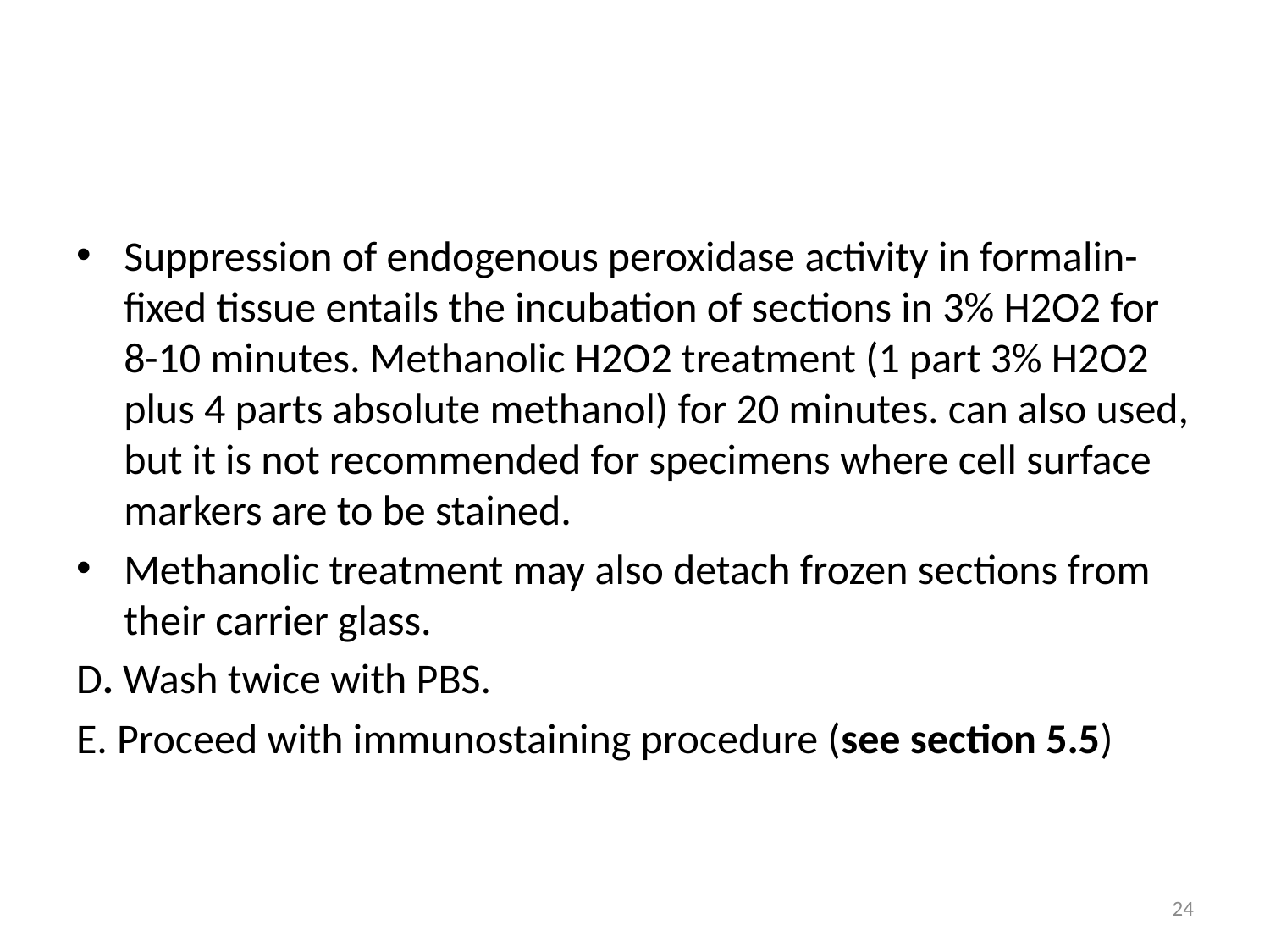

#
Suppression of endogenous peroxidase activity in formalin-fixed tissue entails the incubation of sections in 3% H2O2 for 8-10 minutes. Methanolic H2O2 treatment (1 part 3% H2O2 plus 4 parts absolute methanol) for 20 minutes. can also used, but it is not recommended for specimens where cell surface markers are to be stained.
Methanolic treatment may also detach frozen sections from their carrier glass.
D. Wash twice with PBS.
E. Proceed with immunostaining procedure (see section 5.5)
24